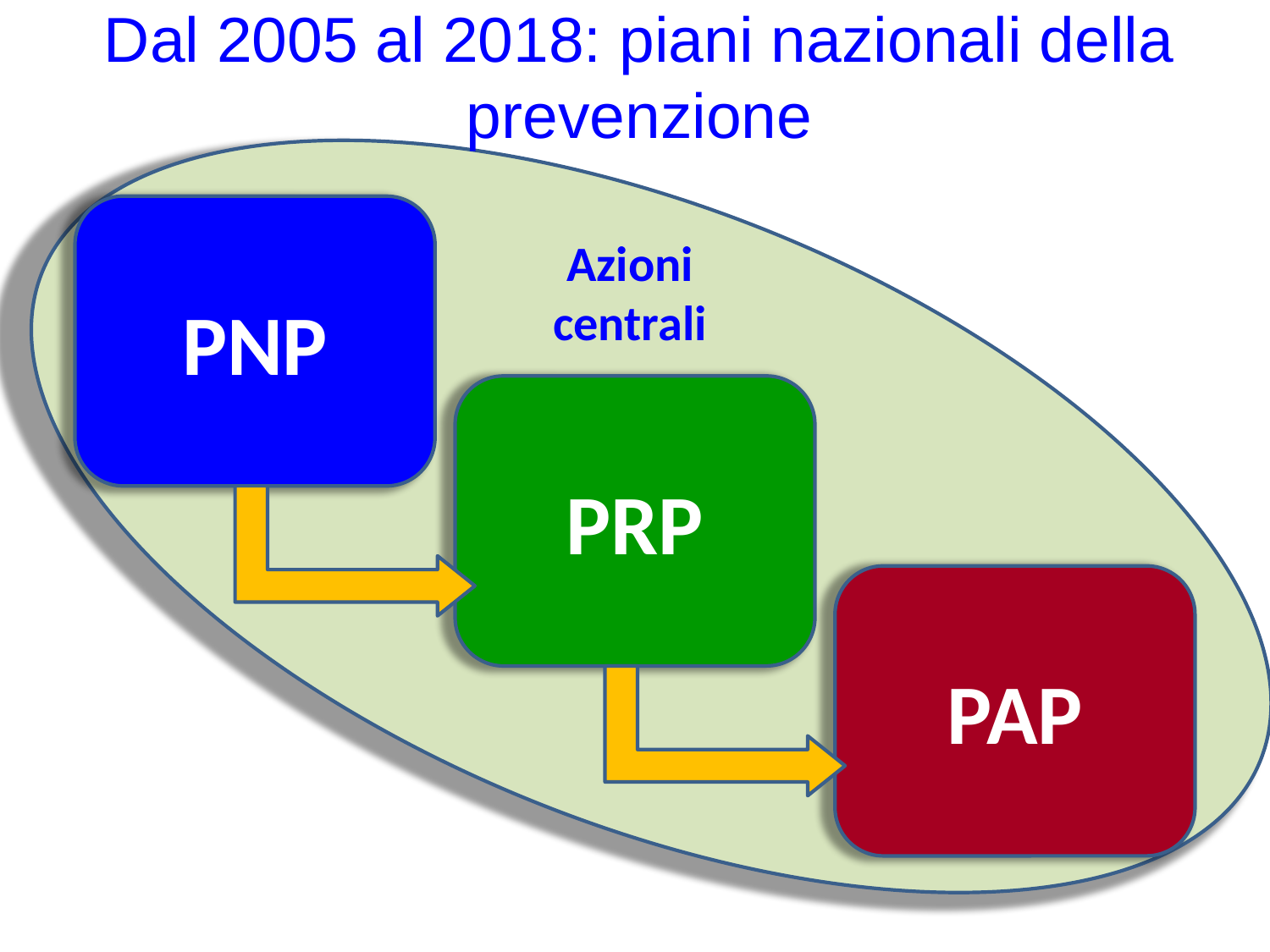

# Dal 2005 al 2018: piani nazionali della prevenzione
PNP

Azioni centrali
PRP

PAP